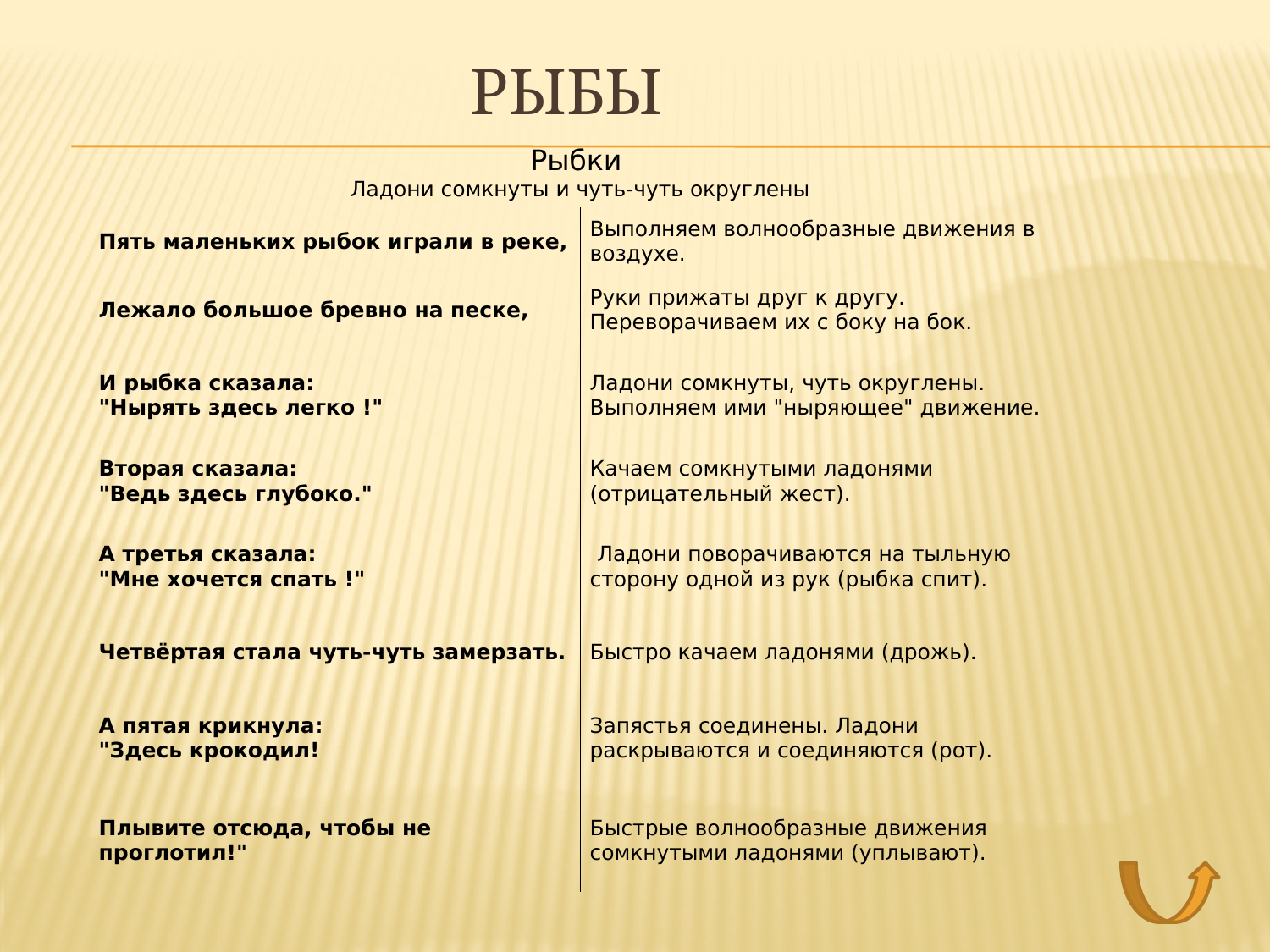

# Рыбы
| Рыбки Ладони сомкнуты и чуть-чуть округлены |  |
| --- | --- |
| Пять маленьких рыбок играли в реке, | Выполняем волнообразные движения в воздухе. |
| Лежало большое бревно на песке, | Руки прижаты друг к другу. Переворачиваем их с боку на бок. |
| И рыбка сказала: "Нырять здесь легко !" | Ладони сомкнуты, чуть округлены. Выполняем ими "ныряющее" движение. |
| Вторая сказала: "Ведь здесь глубоко." | Качаем сомкнутыми ладонями (отрицательный жест). |
| А третья сказала: "Мне хочется спать !" | Ладони поворачиваются на тыльную сторону одной из рук (рыбка спит). |
| Четвёртая стала чуть-чуть замерзать. | Быстро качаем ладонями (дрожь). |
| А пятая крикнула: "Здесь крокодил! | Запястья соединены. Ладони раскрываются и соединяются (рот). |
| Плывите отсюда, чтобы не проглотил!" | Быстрые волнообразные движения сомкнутыми ладонями (уплывают). |